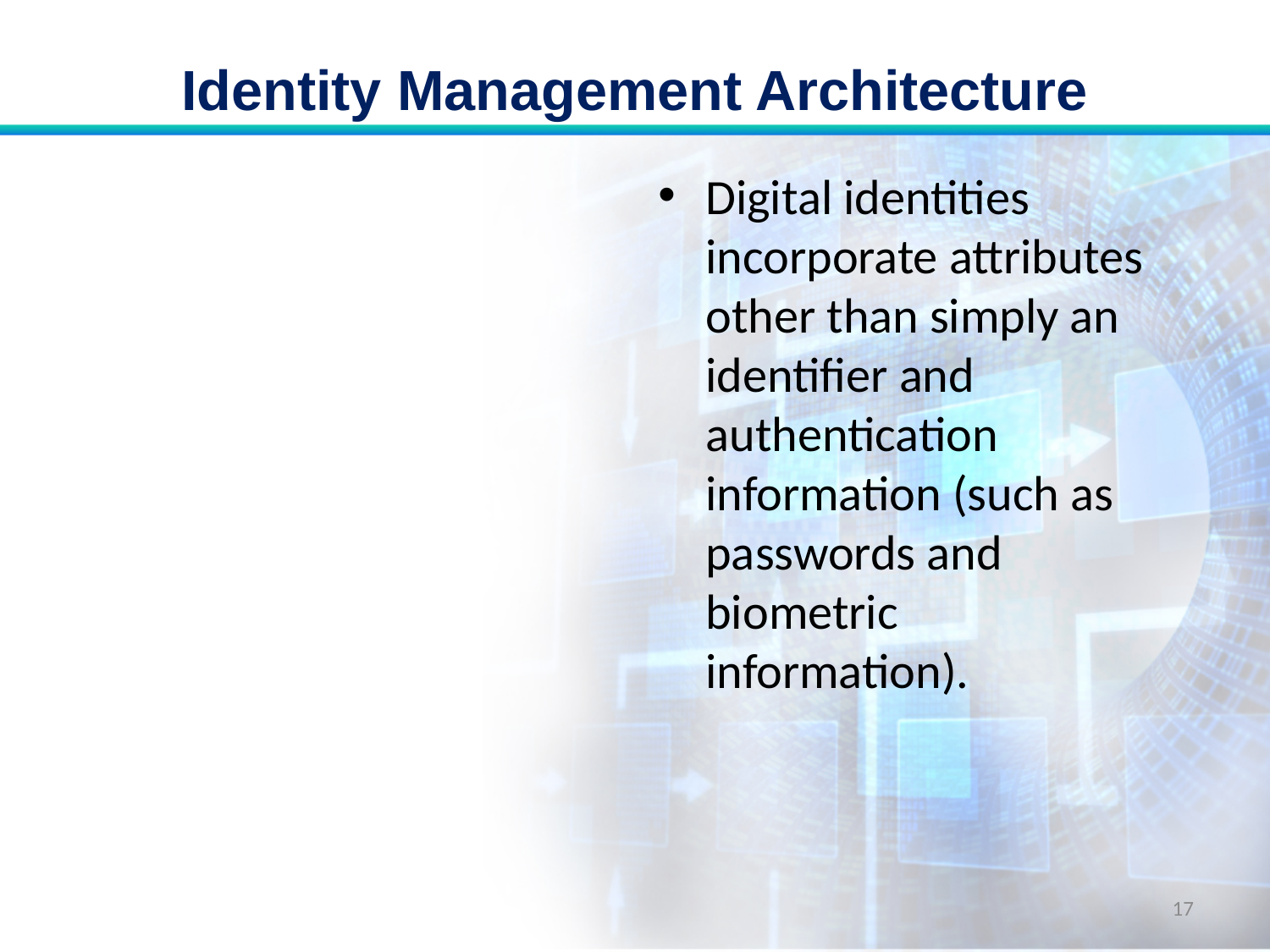

# Identity Management Architecture
Digital identities incorporate attributes other than simply an identifier and authentication information (such as passwords and biometric information).
17